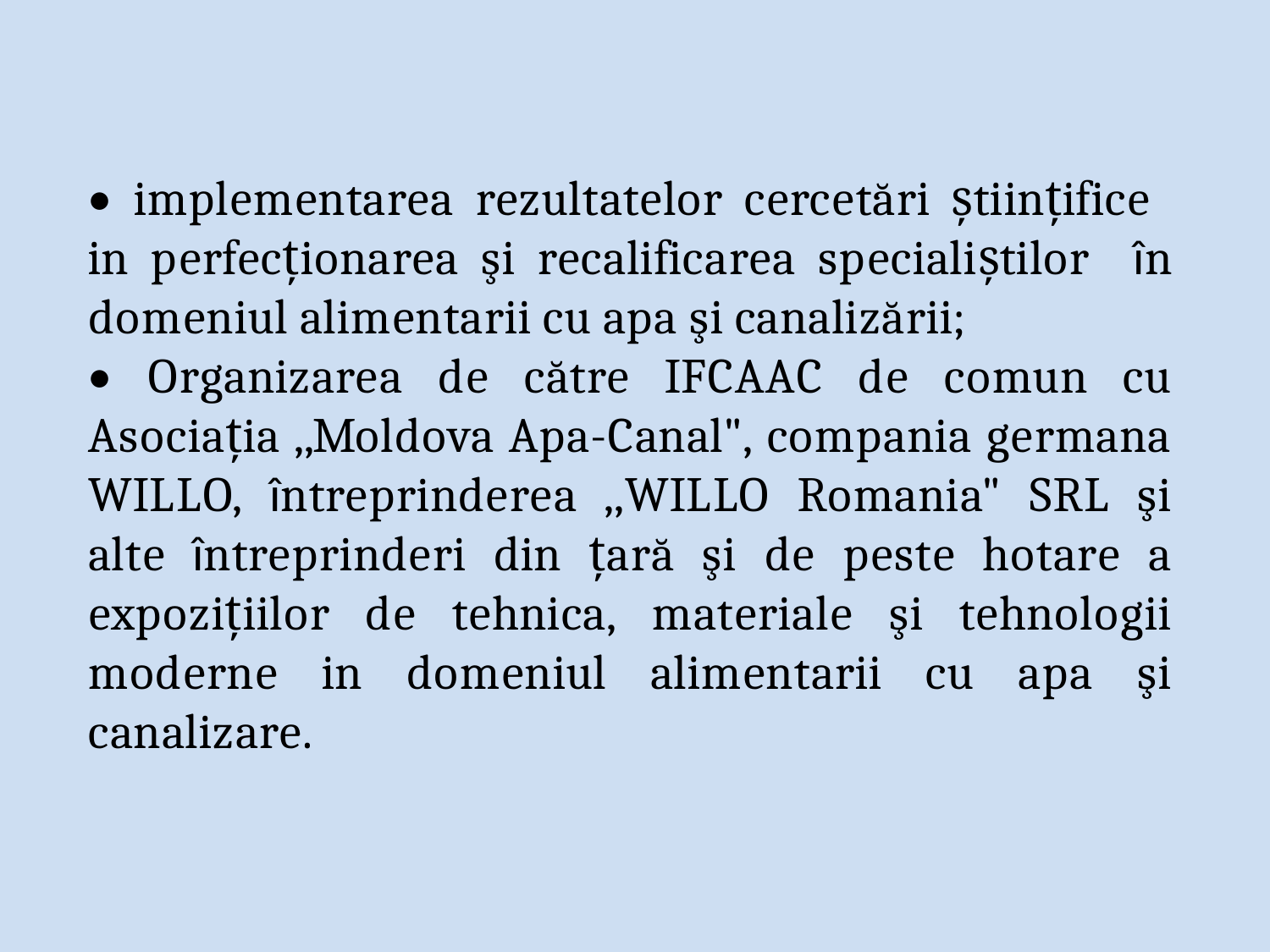

• implementarea rezultatelor cercetări științifice  in perfecționarea şi recalificarea specialiștilor  în domeniul alimentarii cu apa şi canalizării;
• Organizarea de către IFCAAC de comun cu Asociația ,,Moldova Apa-Canal", compania germana WILLO, întreprinderea ,,WILLO Romania" SRL şi alte întreprinderi din țară şi de peste hotare a expozițiilor de tehnica, materiale şi tehnologii moderne in domeniul alimentarii cu apa şi canalizare.